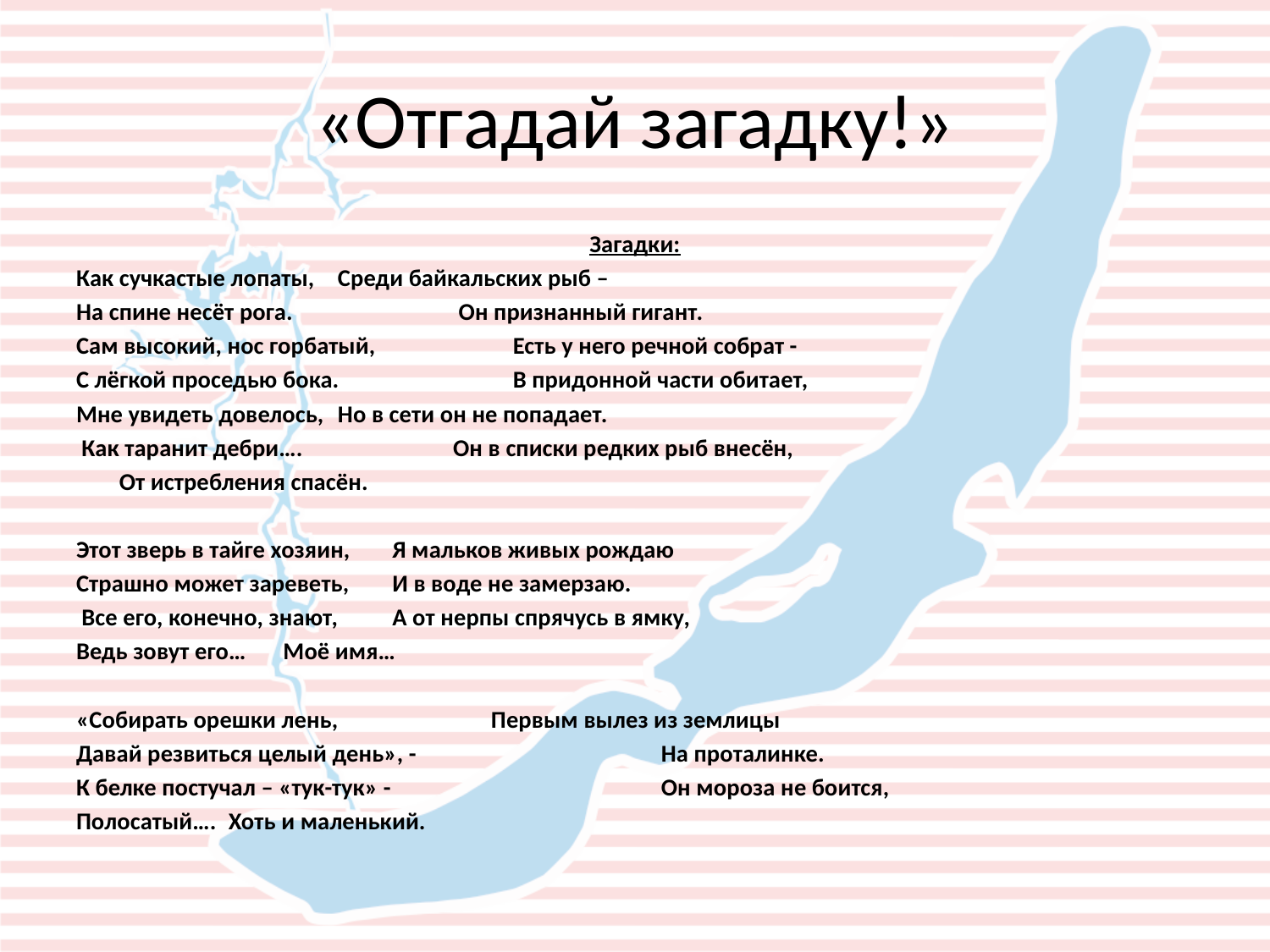

# «Отгадай загадку!»
Загадки:
Как сучкастые лопаты, 			Среди байкальских рыб –
На спине несёт рога.			                      Он признанный гигант.
Сам высокий, нос горбатый,		                      Есть у него речной собрат -
С лёгкой проседью бока. 		                      В придонной части обитает,
Мне увидеть довелось,			Но в сети он не попадает.
 Как таранит дебри….			                     Он в списки редких рыб внесён,
						От истребления спасён.

Этот зверь в тайге хозяин,		Я мальков живых рождаю
Страшно может зареветь,		И в воде не замерзаю.
 Все его, конечно, знают,		А от нерпы спрячусь в ямку,
Ведь зовут его…				Моё имя…

«Собирать орешки лень,		                  Первым вылез из землицы
Давай резвиться целый день», - 	                                       На проталинке.
К белке постучал – «тук-тук» - 	                                       Он мороза не боится,
Полосатый…. 				Хоть и маленький.